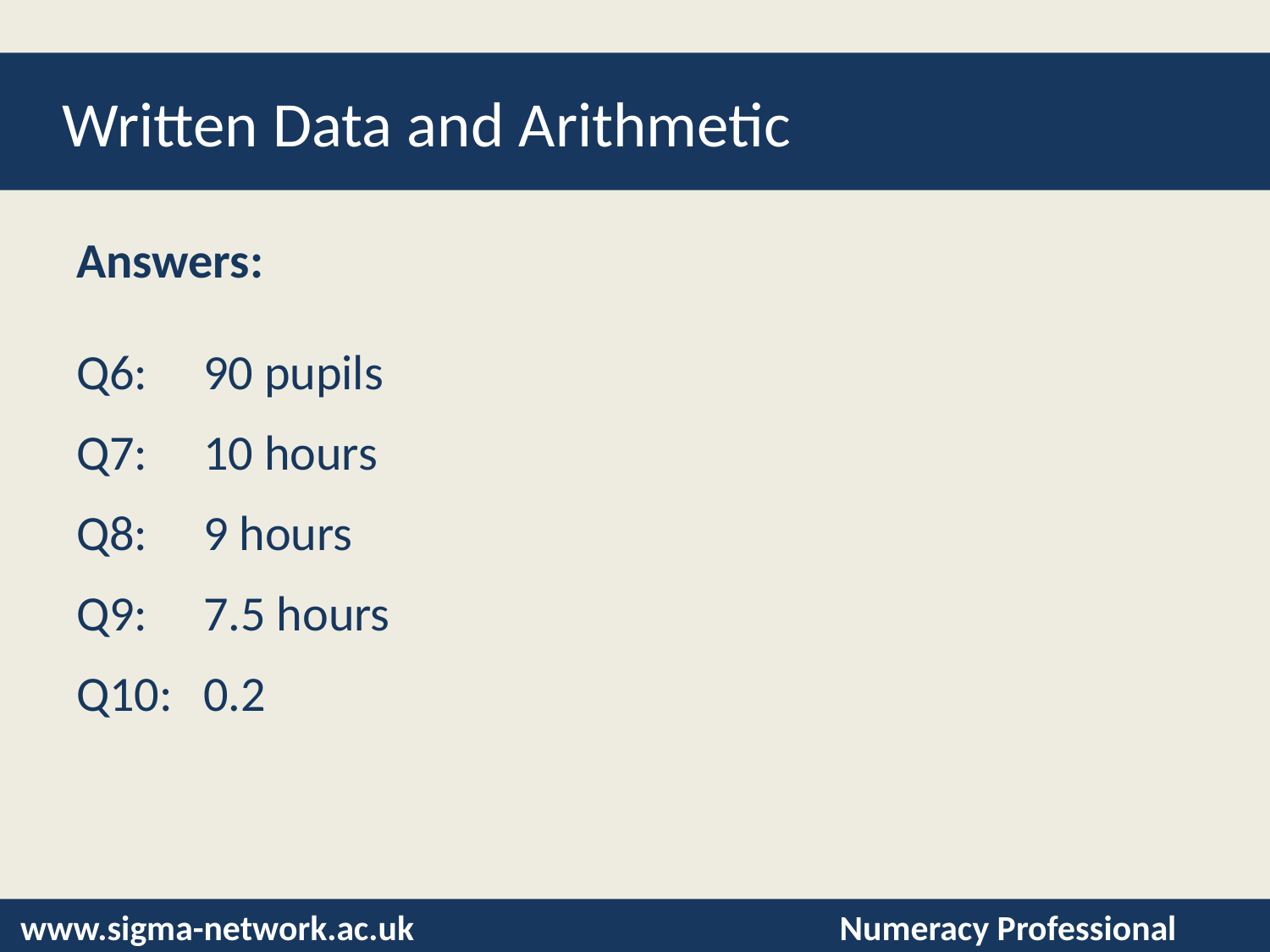

# Written Data and Arithmetic
Answers:
Q6:	90 pupils
Q7:	10 hours
Q8:	9 hours
Q9:	7.5 hours
Q10:	0.2